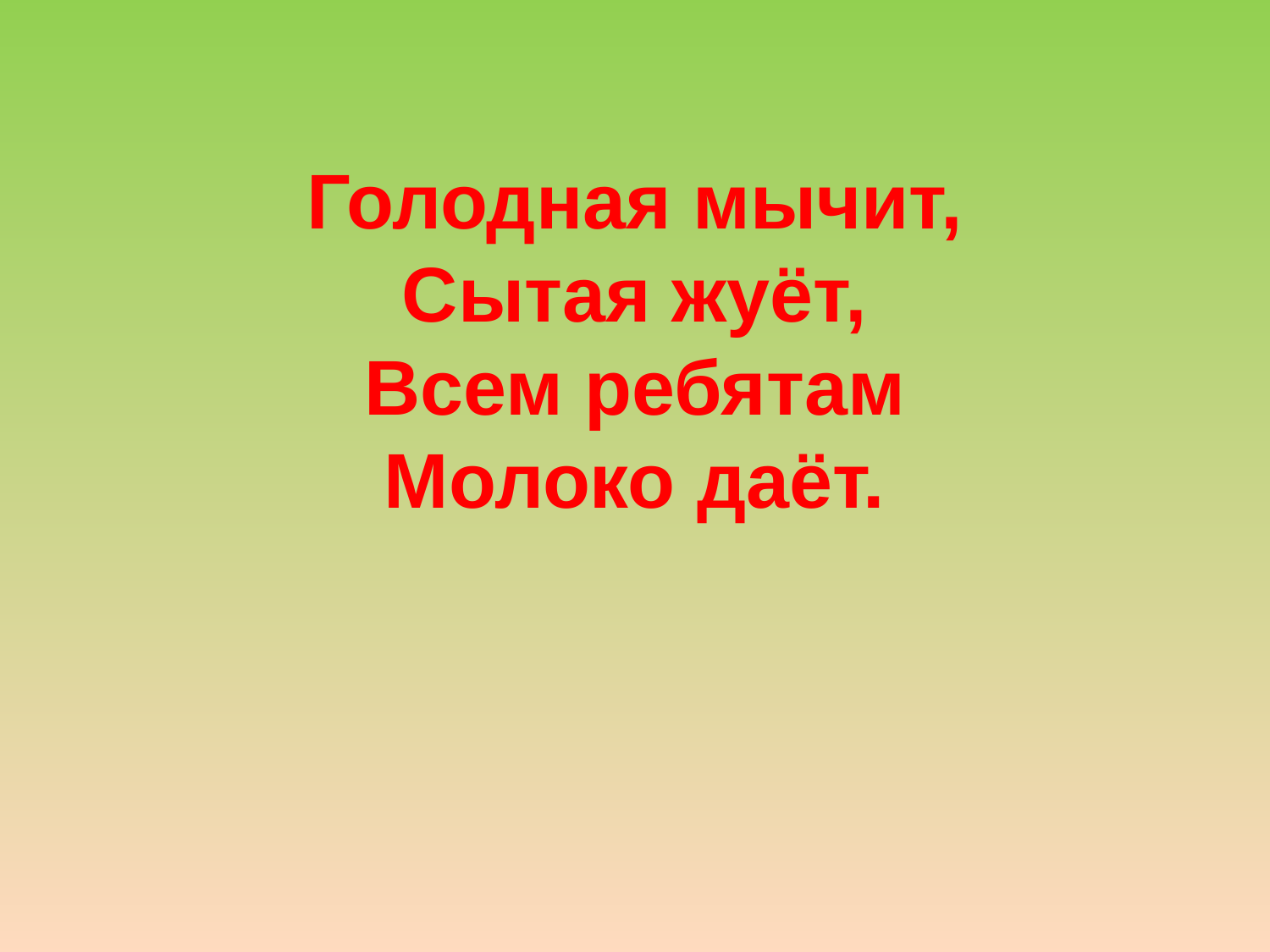

# Голодная мычит, Сытая жуёт, Всем ребятам Молоко даёт.